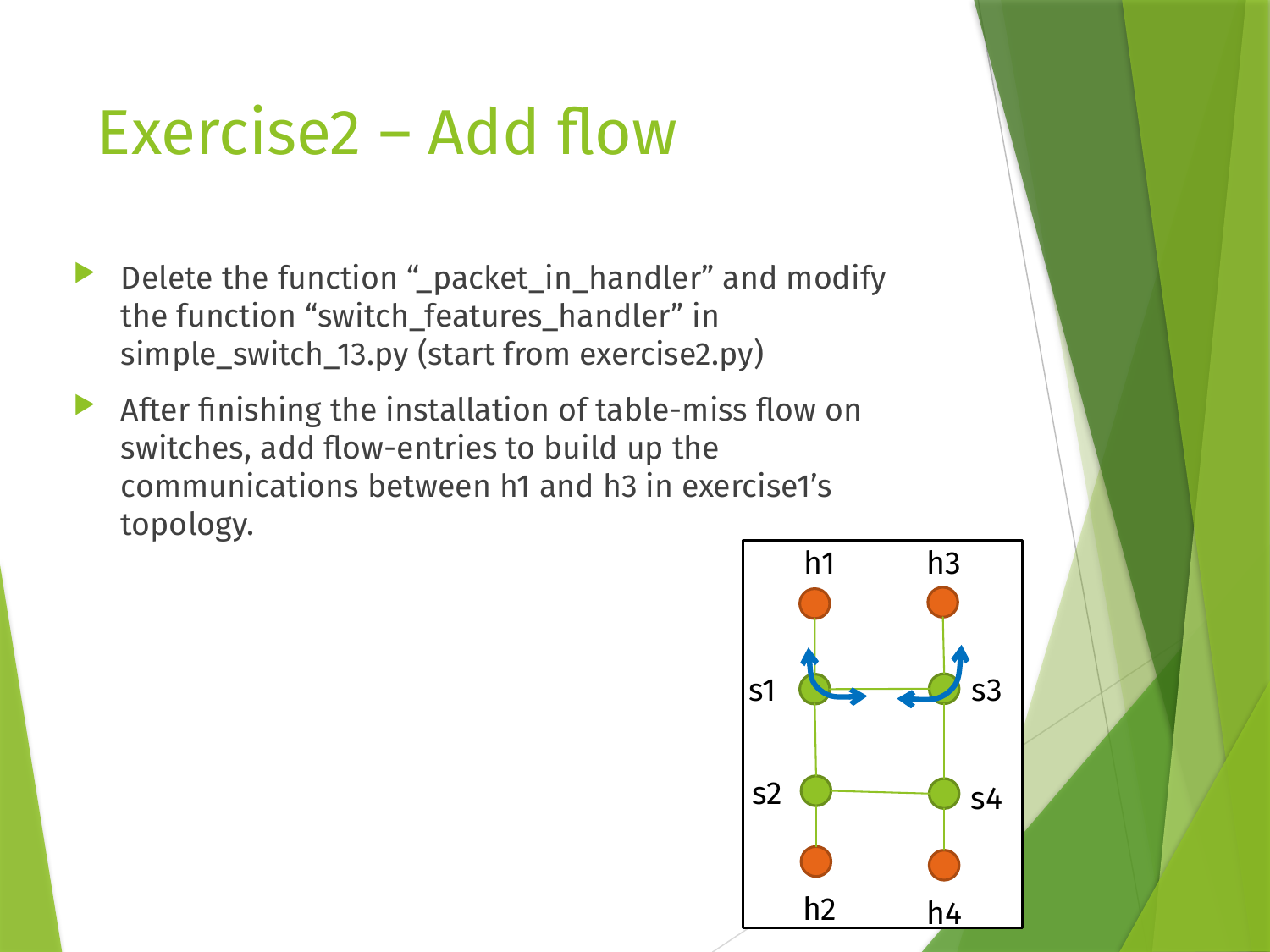

# Exercise2 – Add flow
Delete the function “_packet_in_handler” and modify the function “switch_features_handler” in simple_switch_13.py (start from exercise2.py)
After finishing the installation of table-miss flow on switches, add flow-entries to build up the communications between h1 and h3 in exercise1’s topology.

h3
h1

s1
s3

s2
s4

h2
h4